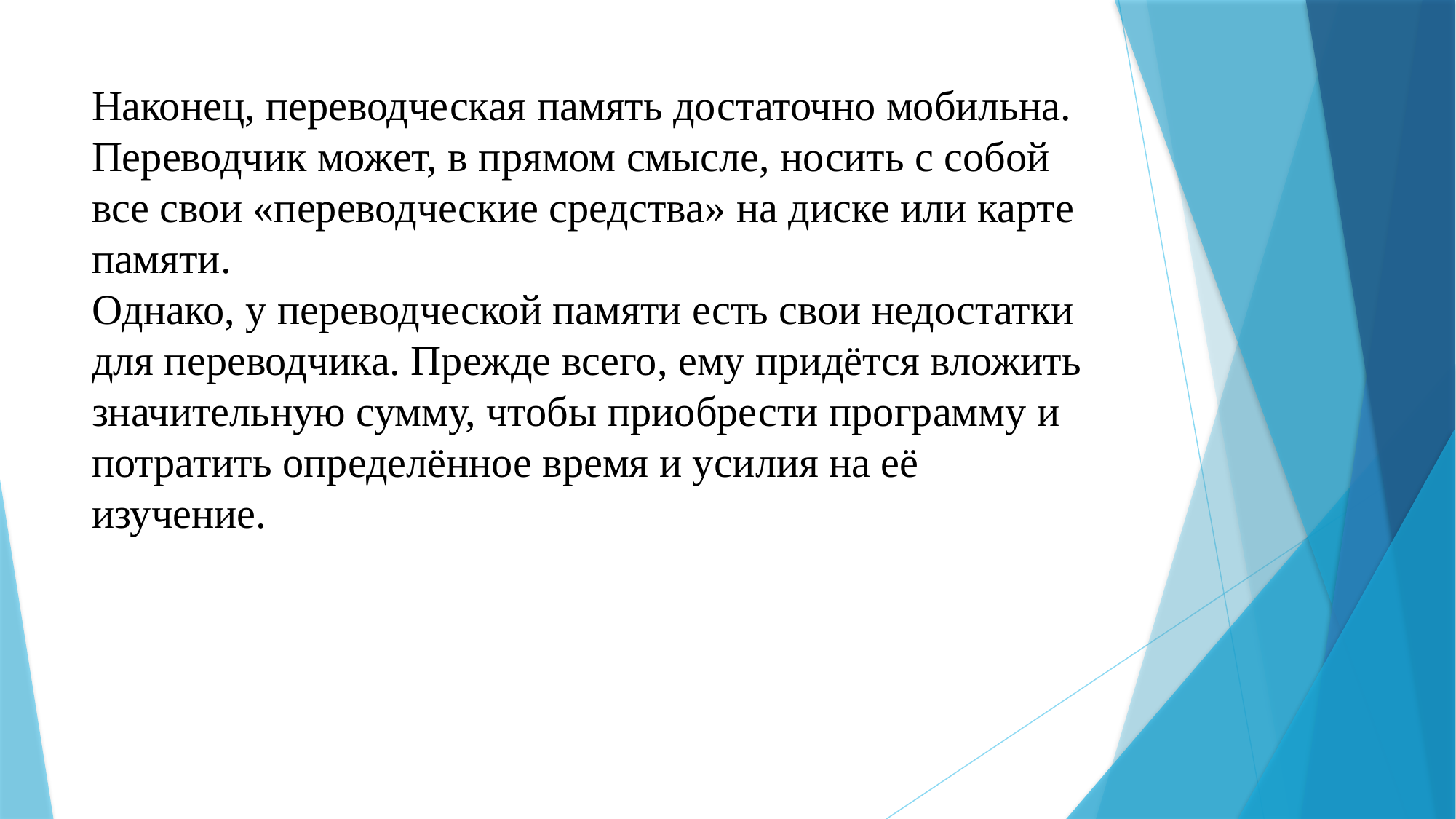

# Наконец, переводческая память достаточно мобильна. Переводчик может, в прямом смысле, носить с собой все свои «переводческие средства» на диске или карте памяти. Однако, у переводческой памяти есть свои недостатки для переводчика. Прежде всего, ему придётся вложить значительную сумму, чтобы приобрести программу и потратить определённое время и усилия на её изучение.